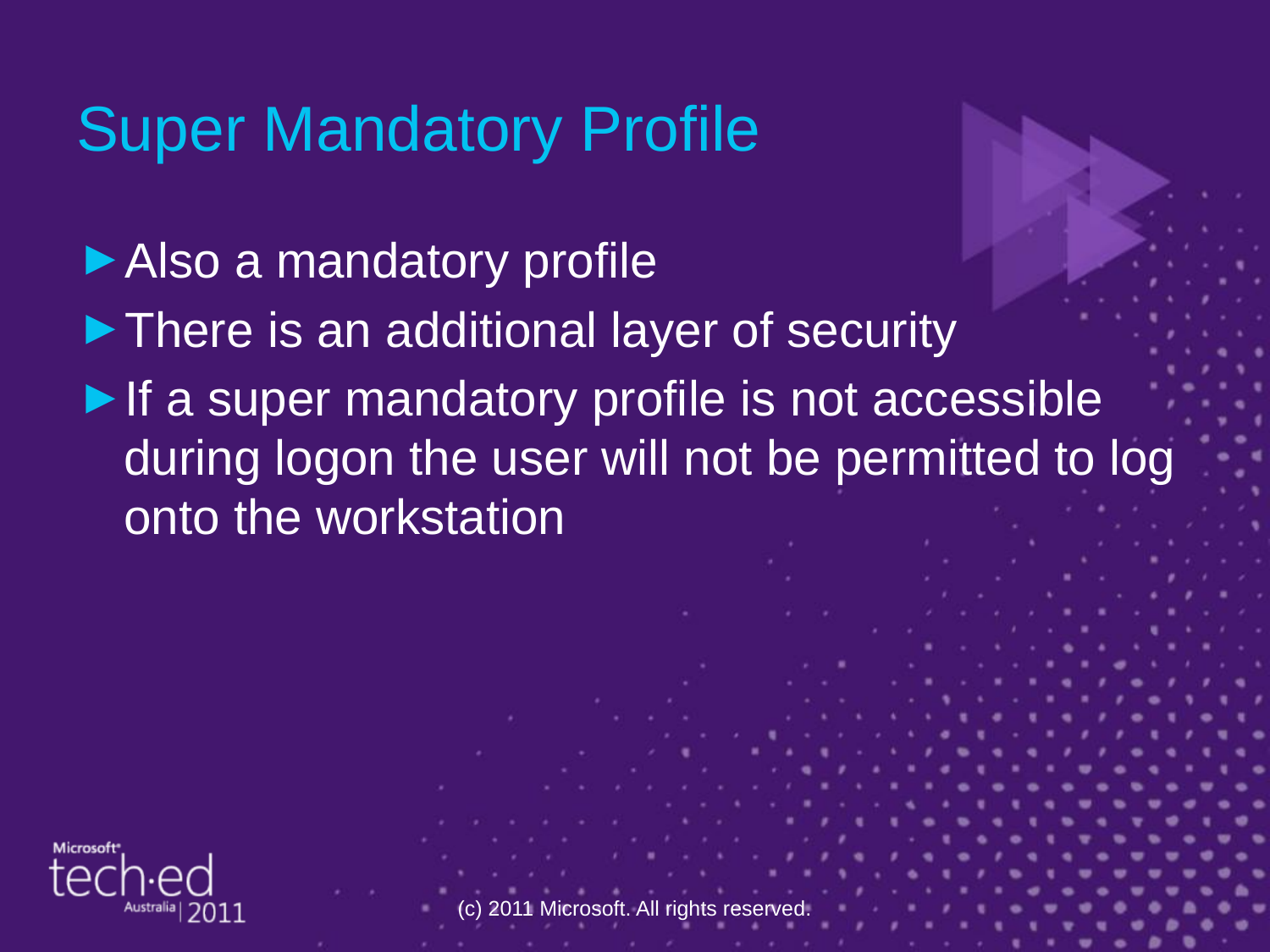

# Super Mandatory Profile
Also a mandatory profile
There is an additional layer of security
If a super mandatory profile is not accessible during logon the user will not be permitted to log onto the workstation
(c) 2011 Microsoft. All rights reserved.